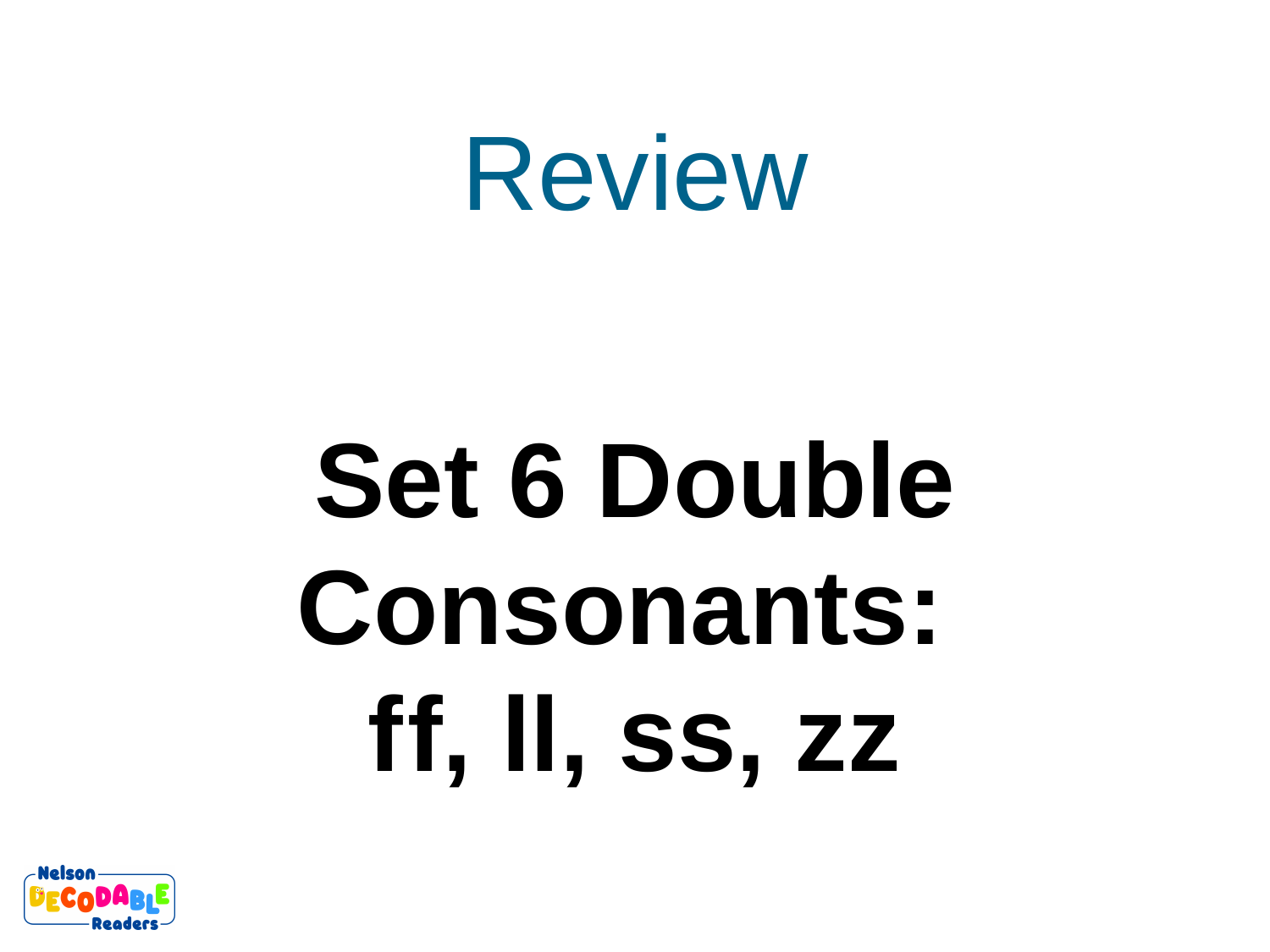

Review
Set 6 Double Consonants:
f f, ll, ss, zz